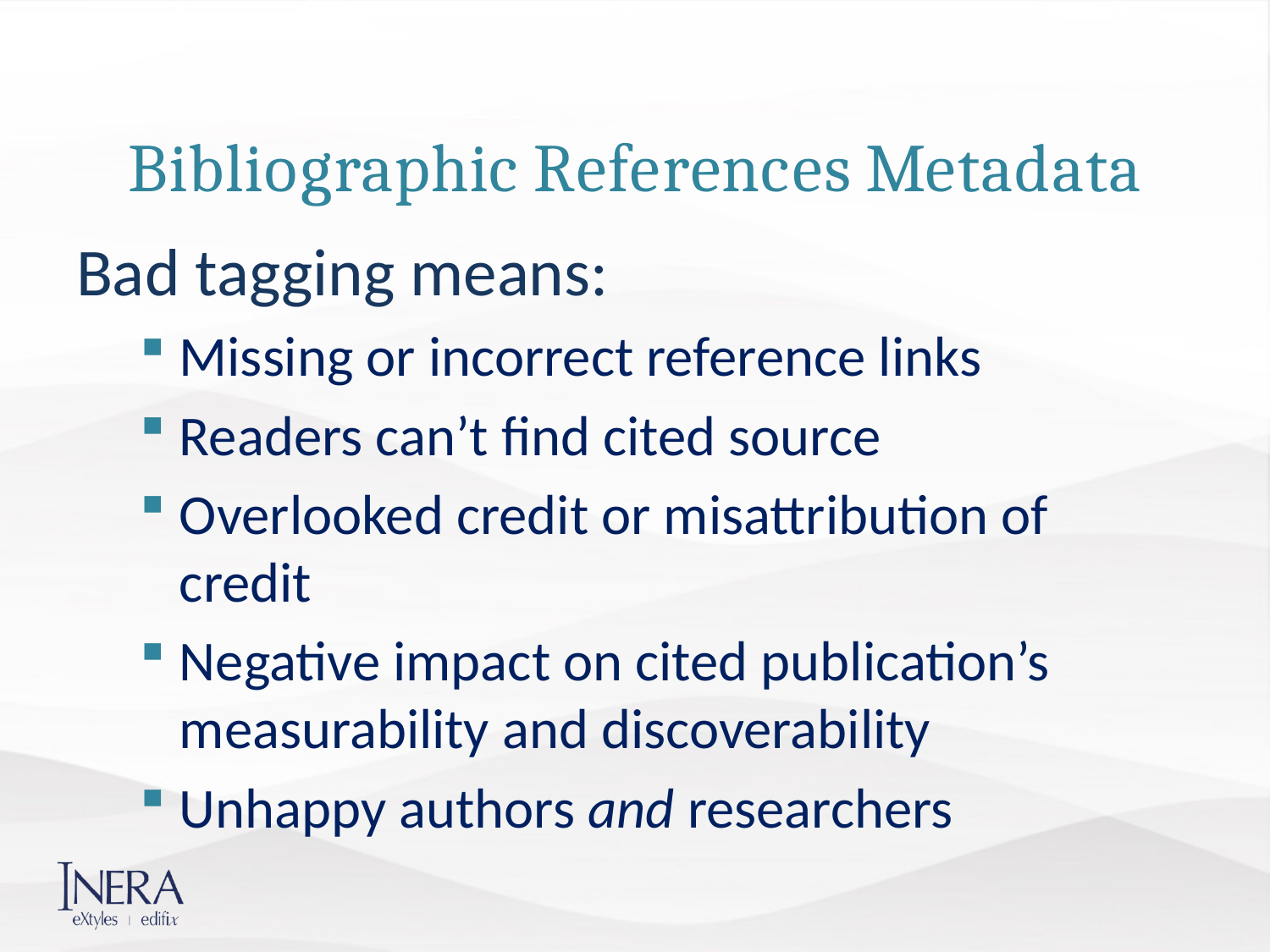

# Bibliographic References Metadata
Bad tagging means:
Missing or incorrect reference links
Readers can’t find cited source
Overlooked credit or misattribution of credit
Negative impact on cited publication’s measurability and discoverability
Unhappy authors and researchers